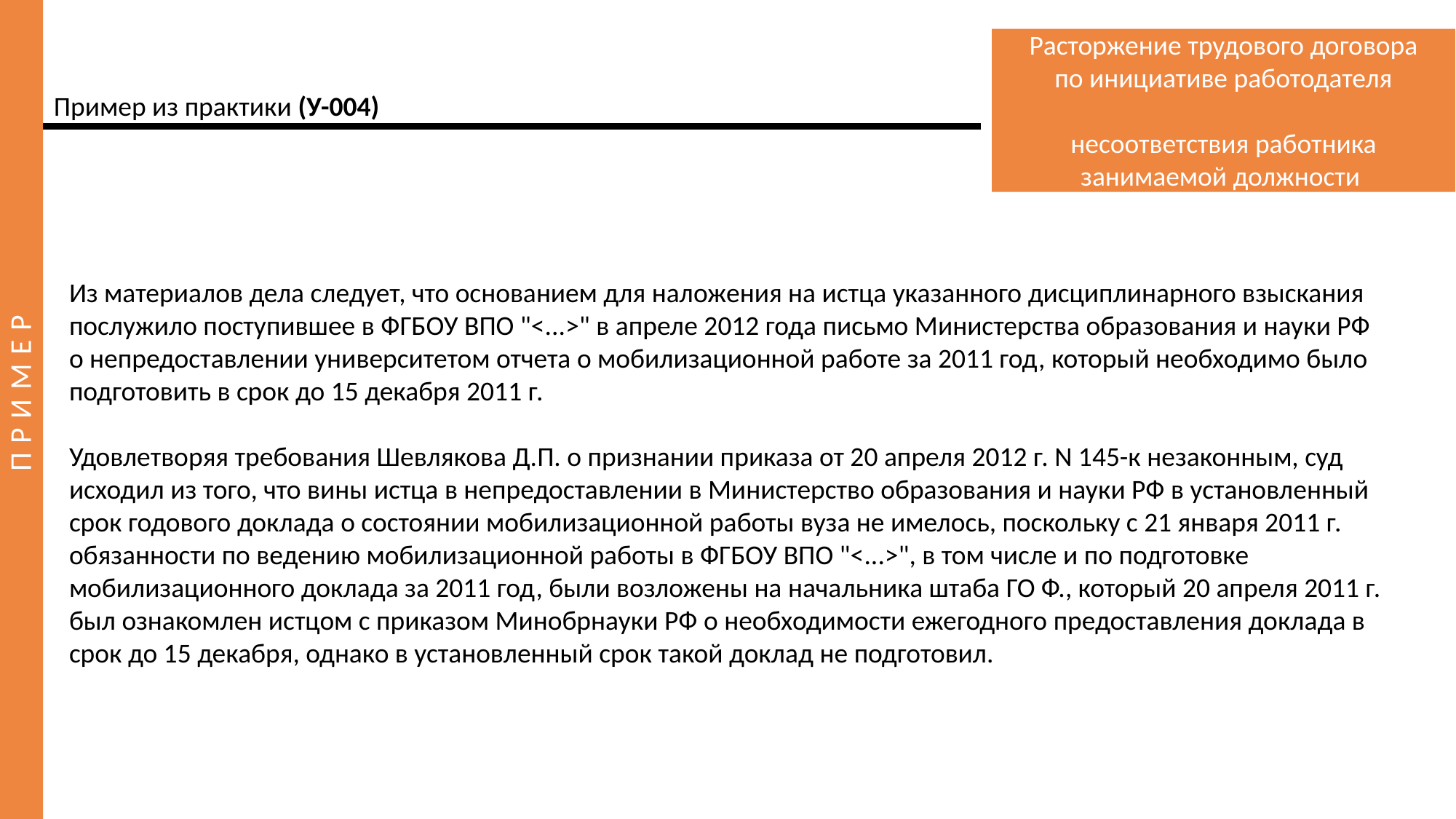

Расторжение трудового договора по инициативе работодателя

несоответствия работника занимаемой должности

Пример из практики (У-004)

Из материалов дела следует, что основанием для наложения на истца указанного дисциплинарного взыскания послужило поступившее в ФГБОУ ВПО "<...>" в апреле 2012 года письмо Министерства образования и науки РФ о непредоставлении университетом отчета о мобилизационной работе за 2011 год, который необходимо было подготовить в срок до 15 декабря 2011 г.

Удовлетворяя требования Шевлякова Д.П. о признании приказа от 20 апреля 2012 г. N 145-к незаконным, суд исходил из того, что вины истца в непредоставлении в Министерство образования и науки РФ в установленный срок годового доклада о состоянии мобилизационной работы вуза не имелось, поскольку с 21 января 2011 г. обязанности по ведению мобилизационной работы в ФГБОУ ВПО "<...>", в том числе и по подготовке мобилизационного доклада за 2011 год, были возложены на начальника штаба ГО Ф., который 20 апреля 2011 г. был ознакомлен истцом с приказом Минобрнауки РФ о необходимости ежегодного предоставления доклада в срок до 15 декабря, однако в установленный срок такой доклад не подготовил.

ПРИМЕР